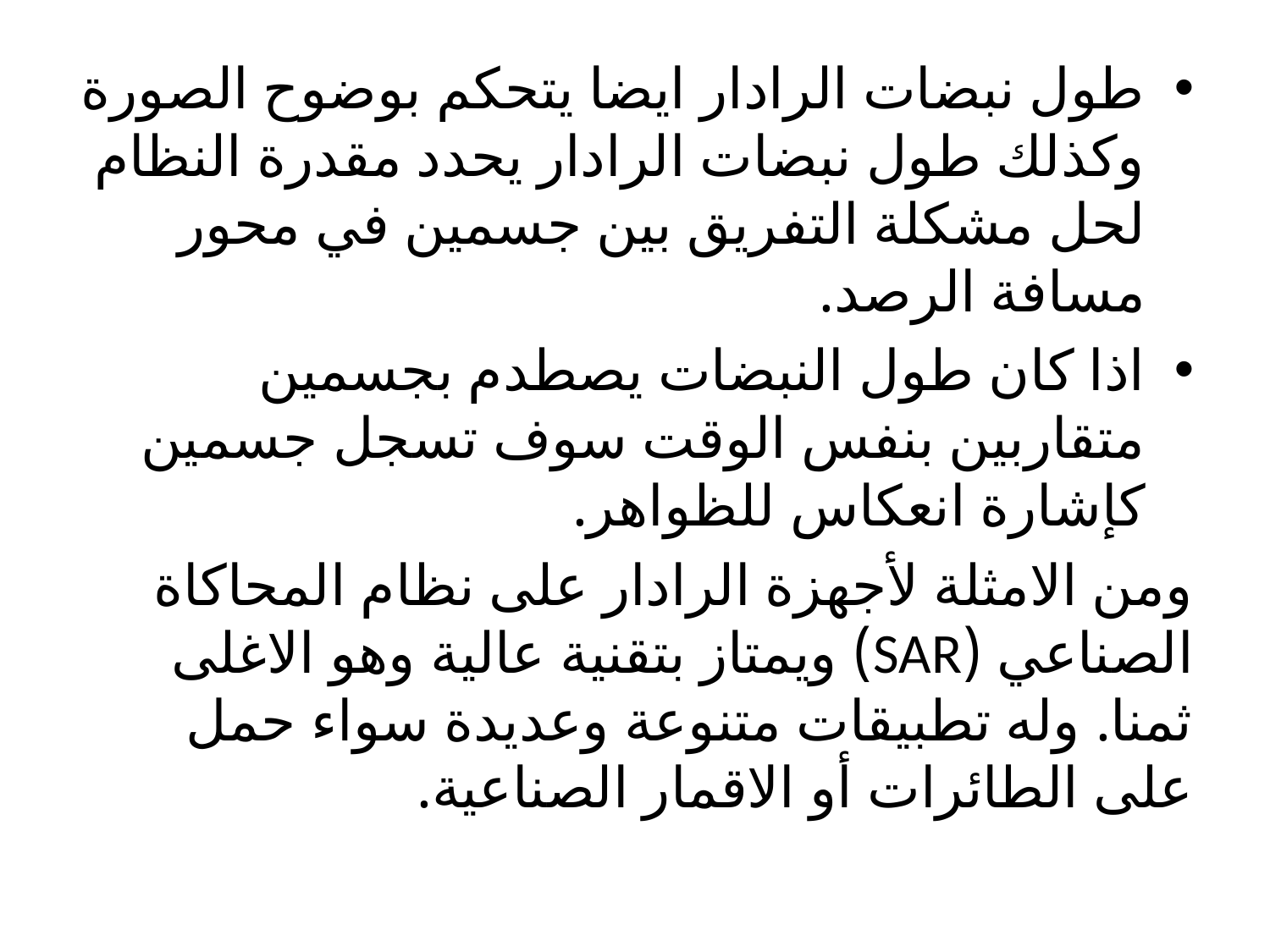

طول نبضات الرادار ايضا يتحكم بوضوح الصورة وكذلك طول نبضات الرادار يحدد مقدرة النظام لحل مشكلة التفريق بين جسمين في محور مسافة الرصد.
اذا كان طول النبضات يصطدم بجسمين متقاربين بنفس الوقت سوف تسجل جسمين كإشارة انعكاس للظواهر.
ومن الامثلة لأجهزة الرادار على نظام المحاكاة الصناعي (SAR) ويمتاز بتقنية عالية وهو الاغلى ثمنا. وله تطبيقات متنوعة وعديدة سواء حمل على الطائرات أو الاقمار الصناعية.